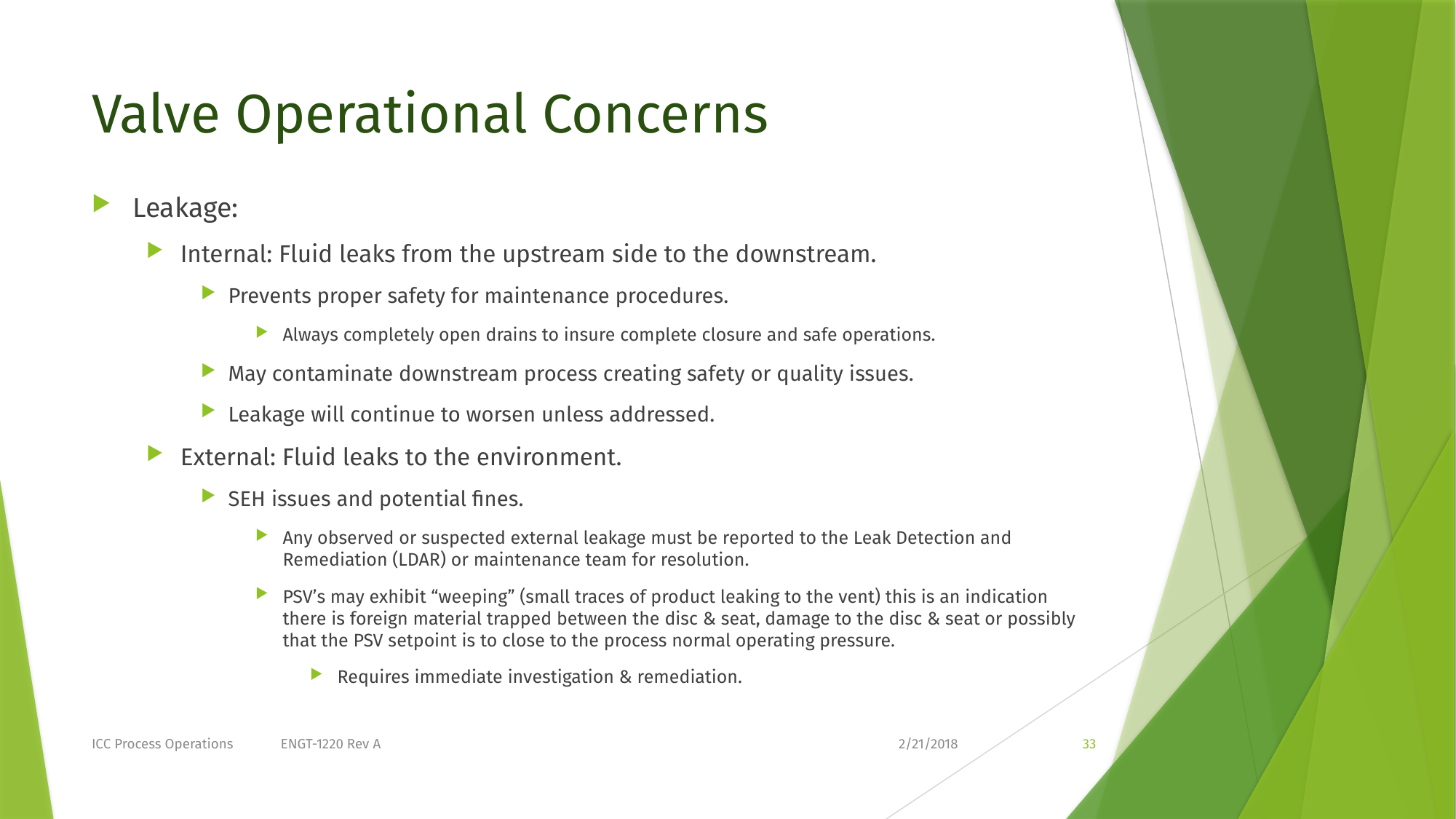

# Valve Operational Concerns
Leakage:
Internal: Fluid leaks from the upstream side to the downstream.
Prevents proper safety for maintenance procedures.
Always completely open drains to insure complete closure and safe operations.
May contaminate downstream process creating safety or quality issues.
Leakage will continue to worsen unless addressed.
External: Fluid leaks to the environment.
SEH issues and potential fines.
Any observed or suspected external leakage must be reported to the Leak Detection and Remediation (LDAR) or maintenance team for resolution.
PSV’s may exhibit “weeping” (small traces of product leaking to the vent) this is an indication there is foreign material trapped between the disc & seat, damage to the disc & seat or possibly that the PSV setpoint is to close to the process normal operating pressure.
Requires immediate investigation & remediation.

ICC Process Operations             ENGT-1220 Rev A
2/21/2018
33